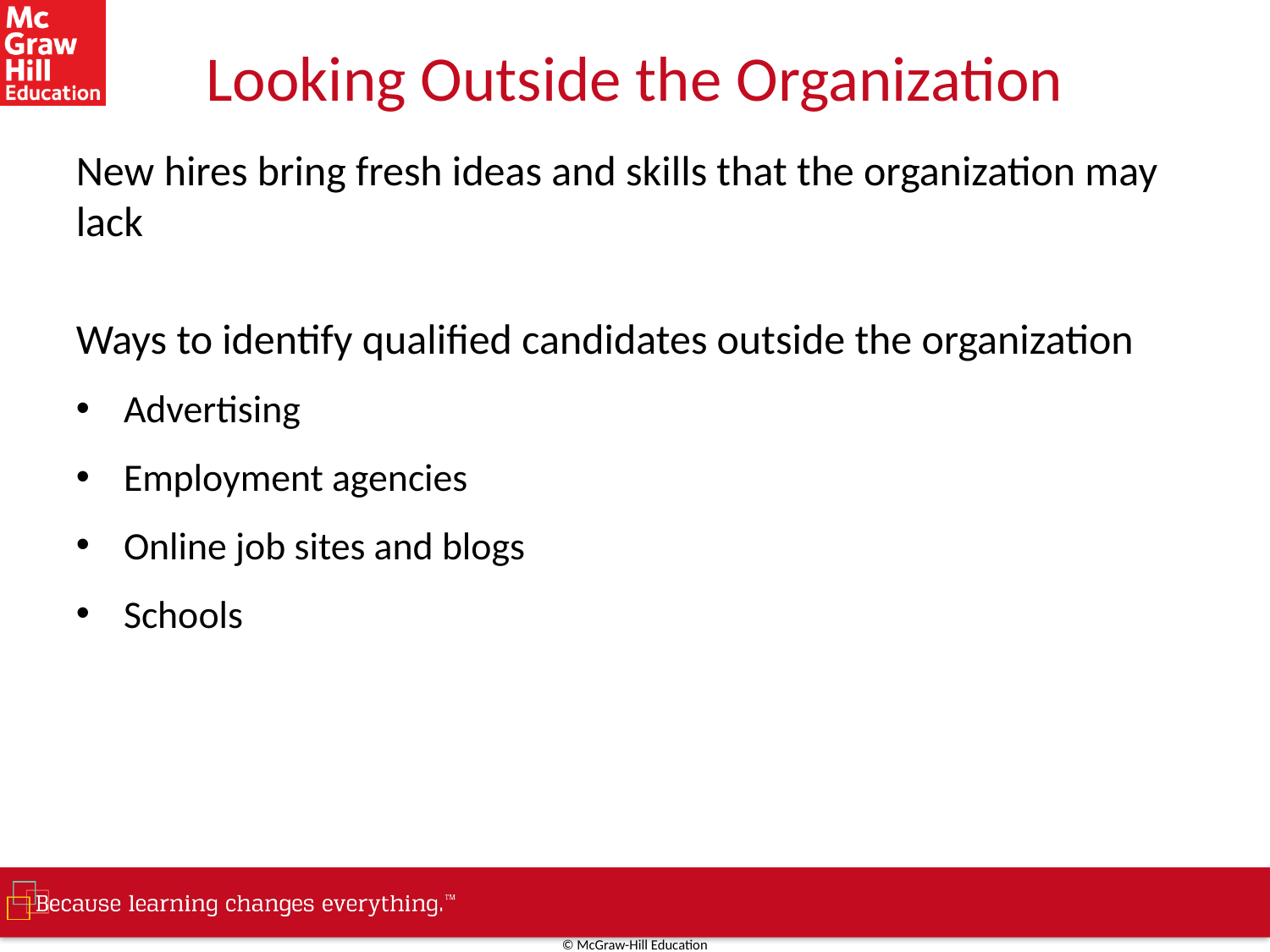

# Looking Outside the Organization
New hires bring fresh ideas and skills that the organization may lack

Ways to identify qualified candidates outside the organization
Advertising
Employment agencies
Online job sites and blogs
Schools